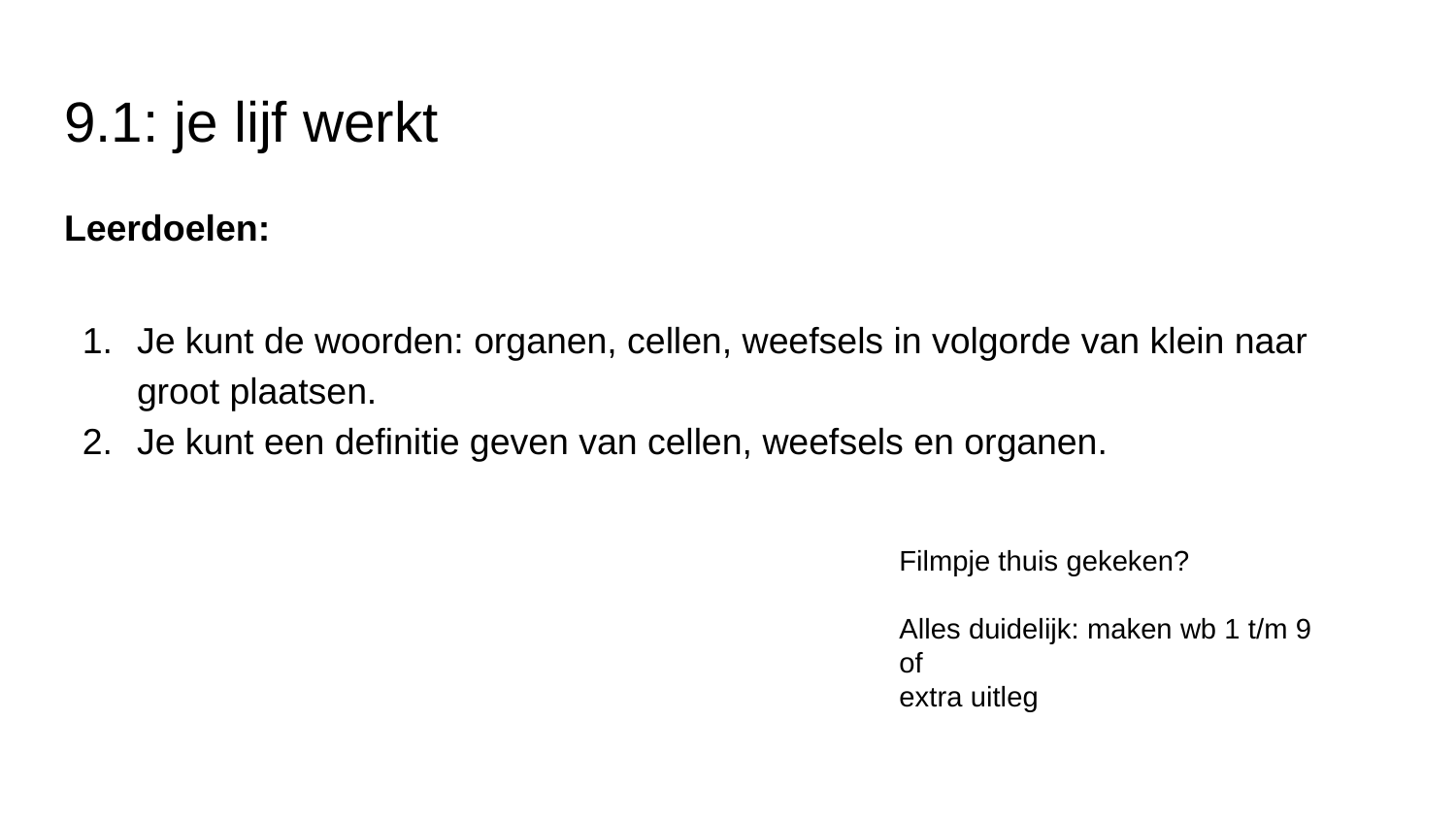

# 9.1: je lijf werkt
Leerdoelen:

Je kunt de woorden: organen, cellen, weefsels in volgorde van klein naar groot plaatsen.
Je kunt een definitie geven van cellen, weefsels en organen.

Filmpje thuis gekeken?

Alles duidelijk: maken wb 1 t/m 9
of
extra uitleg